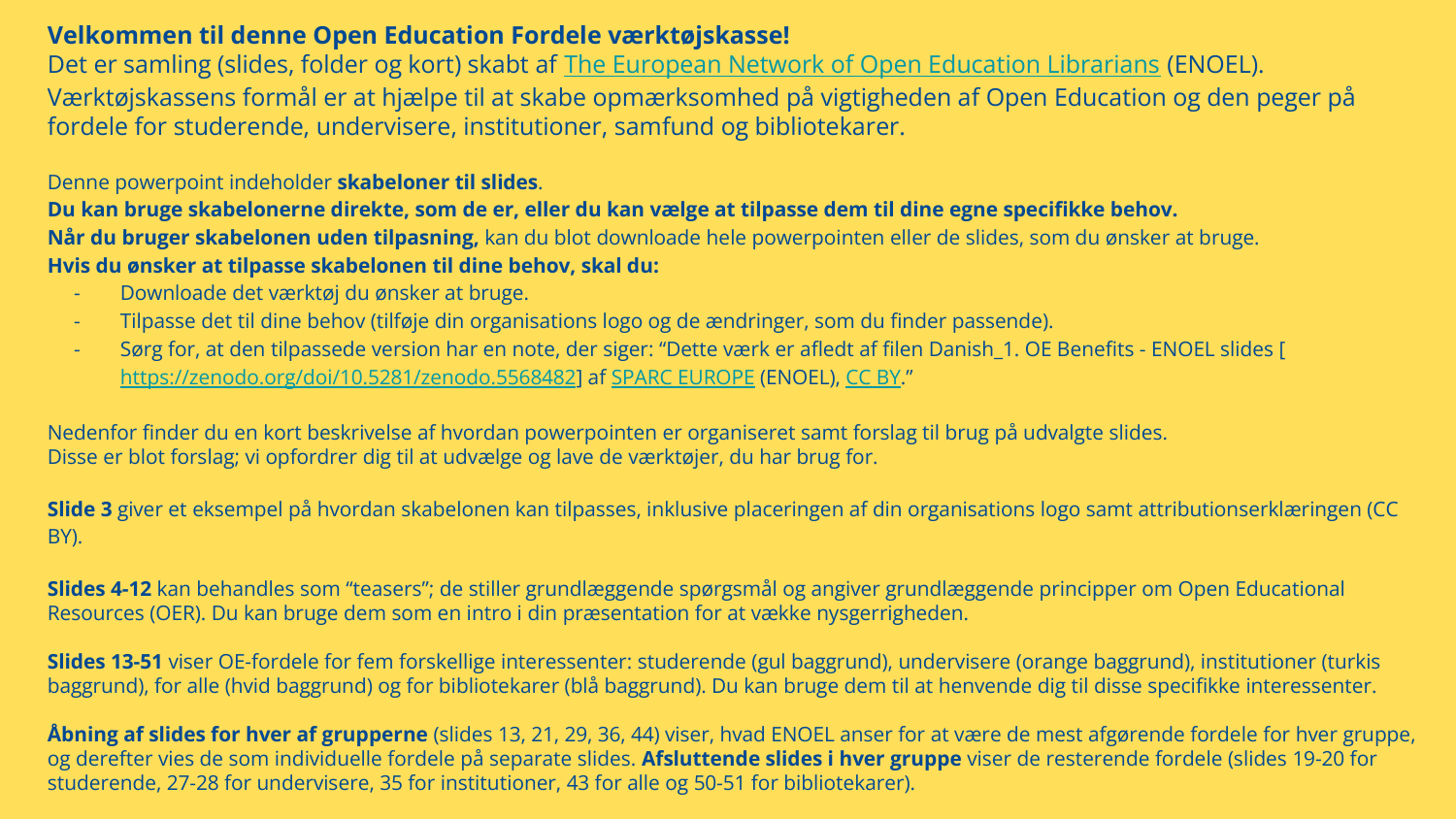

Velkommen til denne Open Education Fordele værktøjskasse!
Det er samling (slides, folder og kort) skabt af The European Network of Open Education Librarians (ENOEL). Værktøjskassens formål er at hjælpe til at skabe opmærksomhed på vigtigheden af Open Education og den peger på fordele for studerende, undervisere, institutioner, samfund og bibliotekarer.

Denne powerpoint indeholder skabeloner til slides.
Du kan bruge skabelonerne direkte, som de er, eller du kan vælge at tilpasse dem til dine egne specifikke behov.
Når du bruger skabelonen uden tilpasning, kan du blot downloade hele powerpointen eller de slides, som du ønsker at bruge.
Hvis du ønsker at tilpasse skabelonen til dine behov, skal du:
Downloade det værktøj du ønsker at bruge.
Tilpasse det til dine behov (tilføje din organisations logo og de ændringer, som du finder passende).
Sørg for, at den tilpassede version har en note, der siger: “Dette værk er afledt af filen Danish_1. OE Benefits - ENOEL slides [https://zenodo.org/doi/10.5281/zenodo.5568482] af SPARC EUROPE (ENOEL), CC BY.”

Nedenfor finder du en kort beskrivelse af hvordan powerpointen er organiseret samt forslag til brug på udvalgte slides.
Disse er blot forslag; vi opfordrer dig til at udvælge og lave de værktøjer, du har brug for.

Slide 3 giver et eksempel på hvordan skabelonen kan tilpasses, inklusive placeringen af din organisations logo samt attributionserklæringen (CC BY).

Slides 4-12 kan behandles som “teasers”; de stiller grundlæggende spørgsmål og angiver grundlæggende principper om Open Educational Resources (OER). Du kan bruge dem som en intro i din præsentation for at vække nysgerrigheden.

Slides 13-51 viser OE-fordele for fem forskellige interessenter: studerende (gul baggrund), undervisere (orange baggrund), institutioner (turkis baggrund), for alle (hvid baggrund) og for bibliotekarer (blå baggrund). Du kan bruge dem til at henvende dig til disse specifikke interessenter.

Åbning af slides for hver af grupperne (slides 13, 21, 29, 36, 44) viser, hvad ENOEL anser for at være de mest afgørende fordele for hver gruppe, og derefter vies de som individuelle fordele på separate slides. Afsluttende slides i hver gruppe viser de resterende fordele (slides 19-20 for studerende, 27-28 for undervisere, 35 for institutioner, 43 for alle og 50-51 for bibliotekarer).